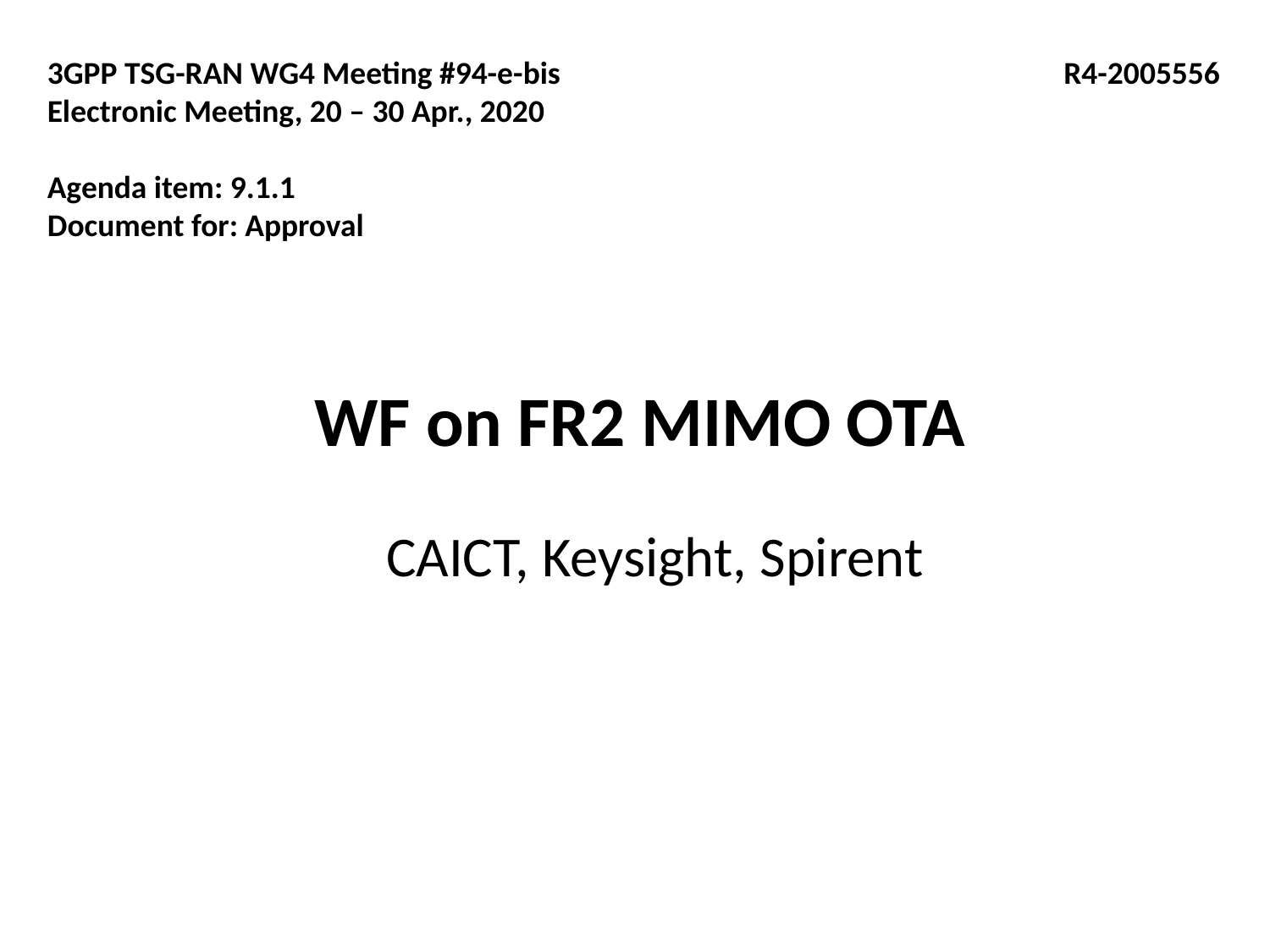

3GPP TSG-RAN WG4 Meeting #94-e-bis	                                                     R4-2005556
Electronic Meeting, 20 – 30 Apr., 2020

Agenda item: 9.1.1
Document for: Approval

# WF on FR2 MIMO OTA
CAICT, Keysight, Spirent